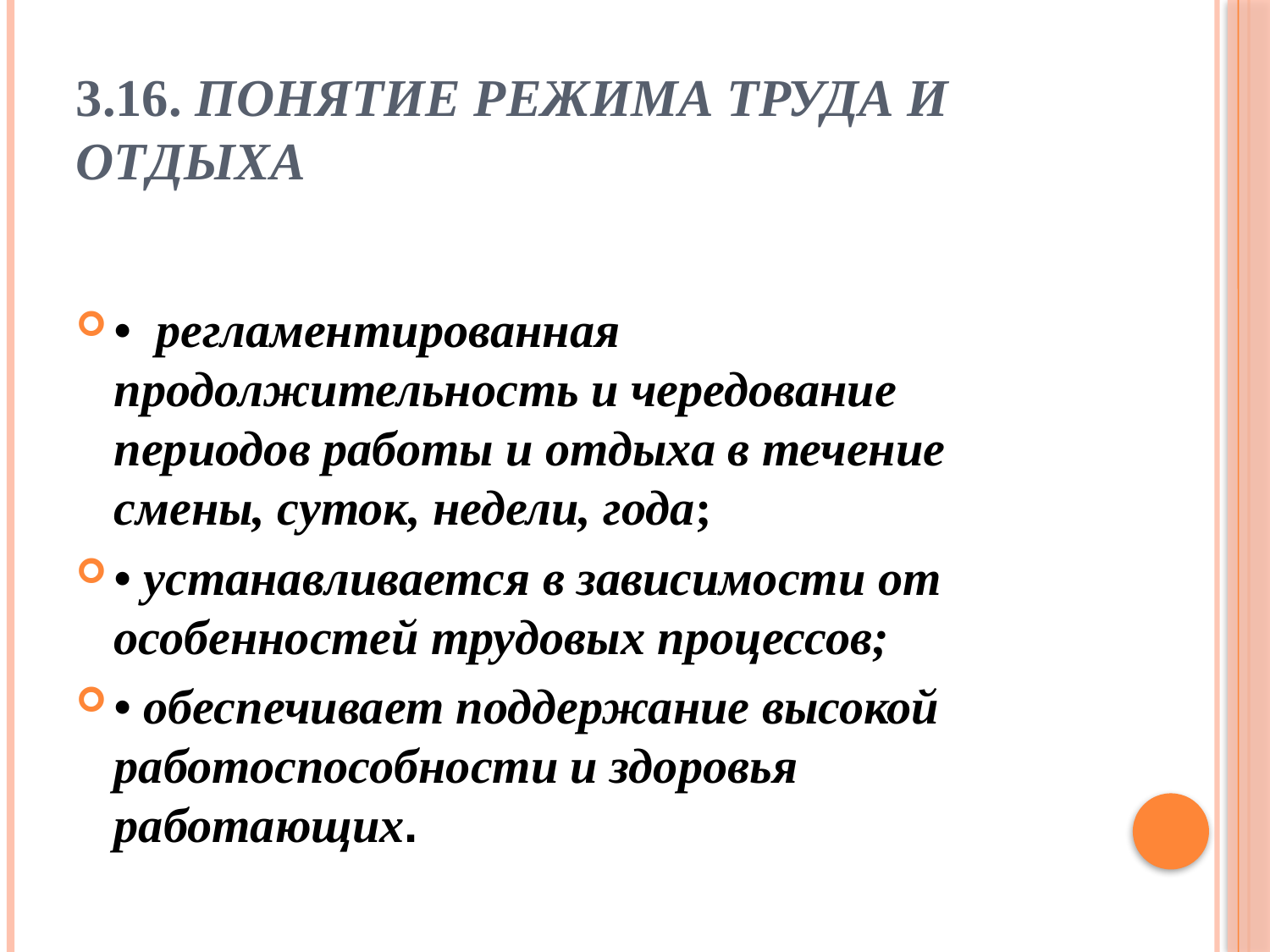

# 3.16. Понятие режима труда и отдыха

•  регламентированная продолжительность и чередование периодов работы и отдыха в течение смены, суток, недели, года;
• устанавливается в зависимости от особенностей трудовых процессов;
• обеспечивает поддержание высокой работоспособности и здоровья работающих.